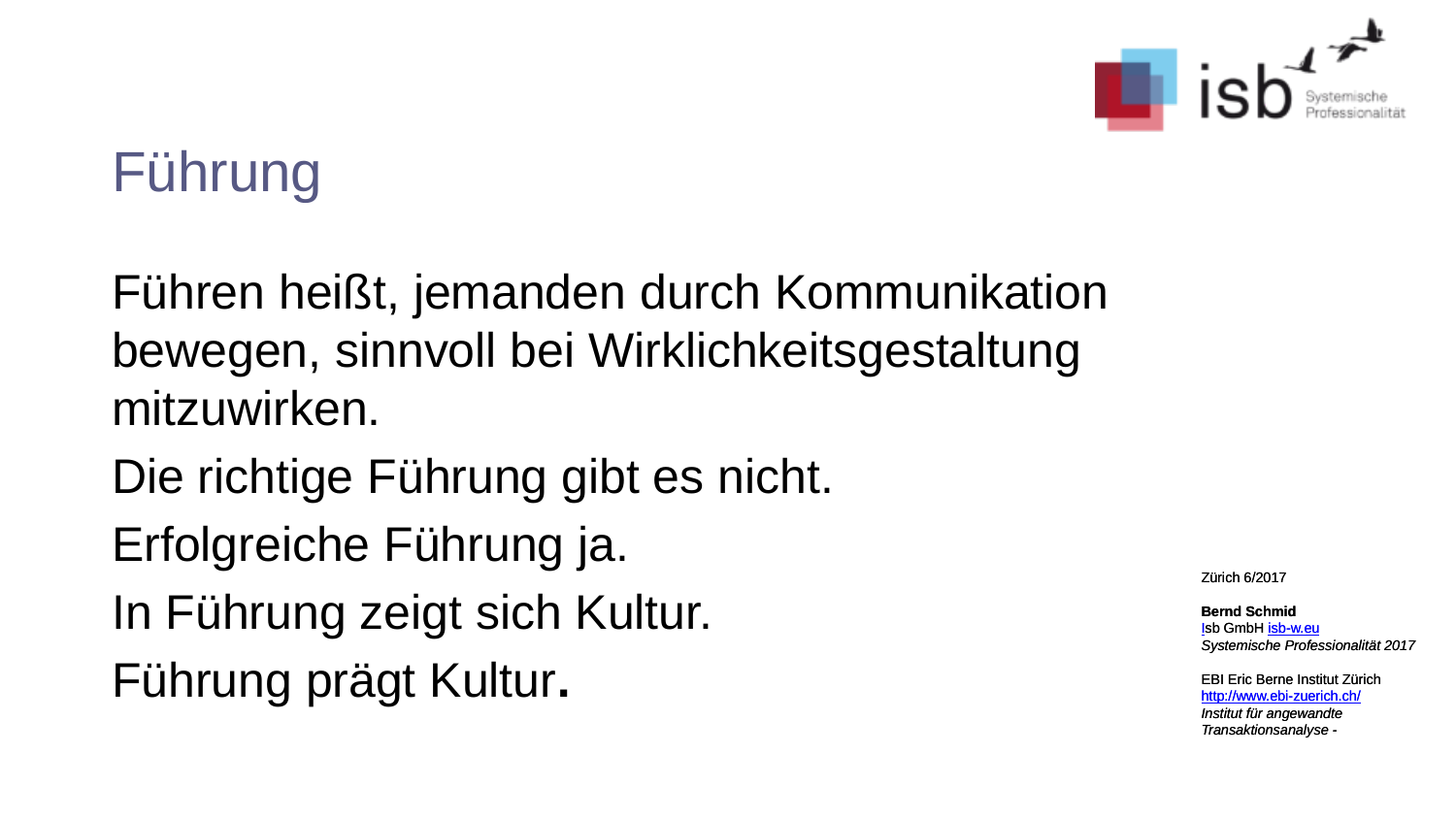

# Führung
Führen heißt, jemanden durch Kommunikation bewegen, sinnvoll bei Wirklichkeitsgestaltung mitzuwirken.
Die richtige Führung gibt es nicht.
Erfolgreiche Führung ja.
In Führung zeigt sich Kultur.
Führung prägt Kultur.

Zürich 6/2017
Bernd Schmid
Isb GmbH isb-w.eu
Systemische Professionalität 2017

EBI Eric Berne Institut Zürich
http://www.ebi-zuerich.ch/
Institut für angewandte Transaktionsanalyse -